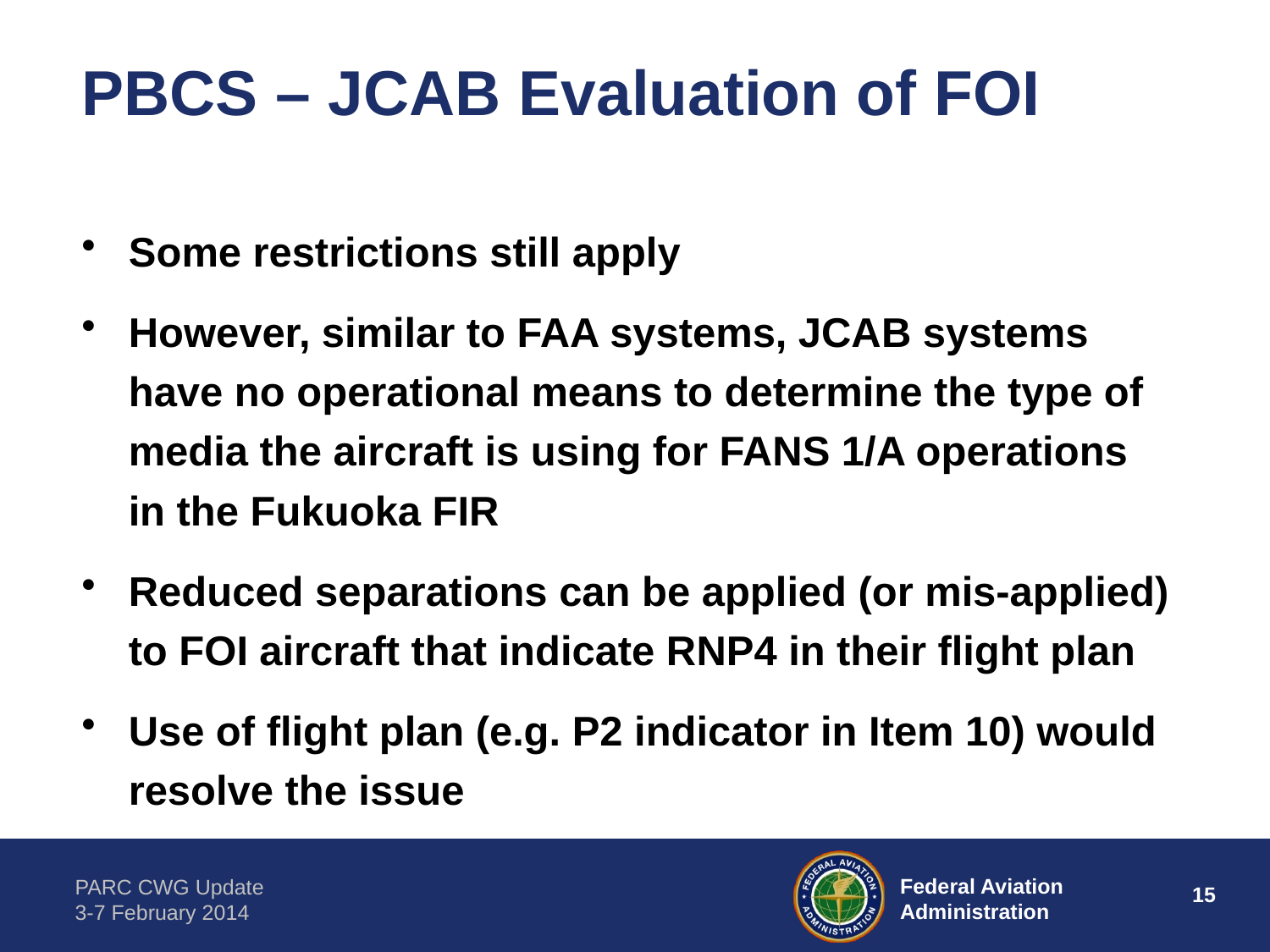

# PBCS – JCAB Evaluation of FOI
Some restrictions still apply
However, similar to FAA systems, JCAB systems have no operational means to determine the type of media the aircraft is using for FANS 1/A operations in the Fukuoka FIR
Reduced separations can be applied (or mis-applied) to FOI aircraft that indicate RNP4 in their flight plan
Use of flight plan (e.g. P2 indicator in Item 10) would resolve the issue